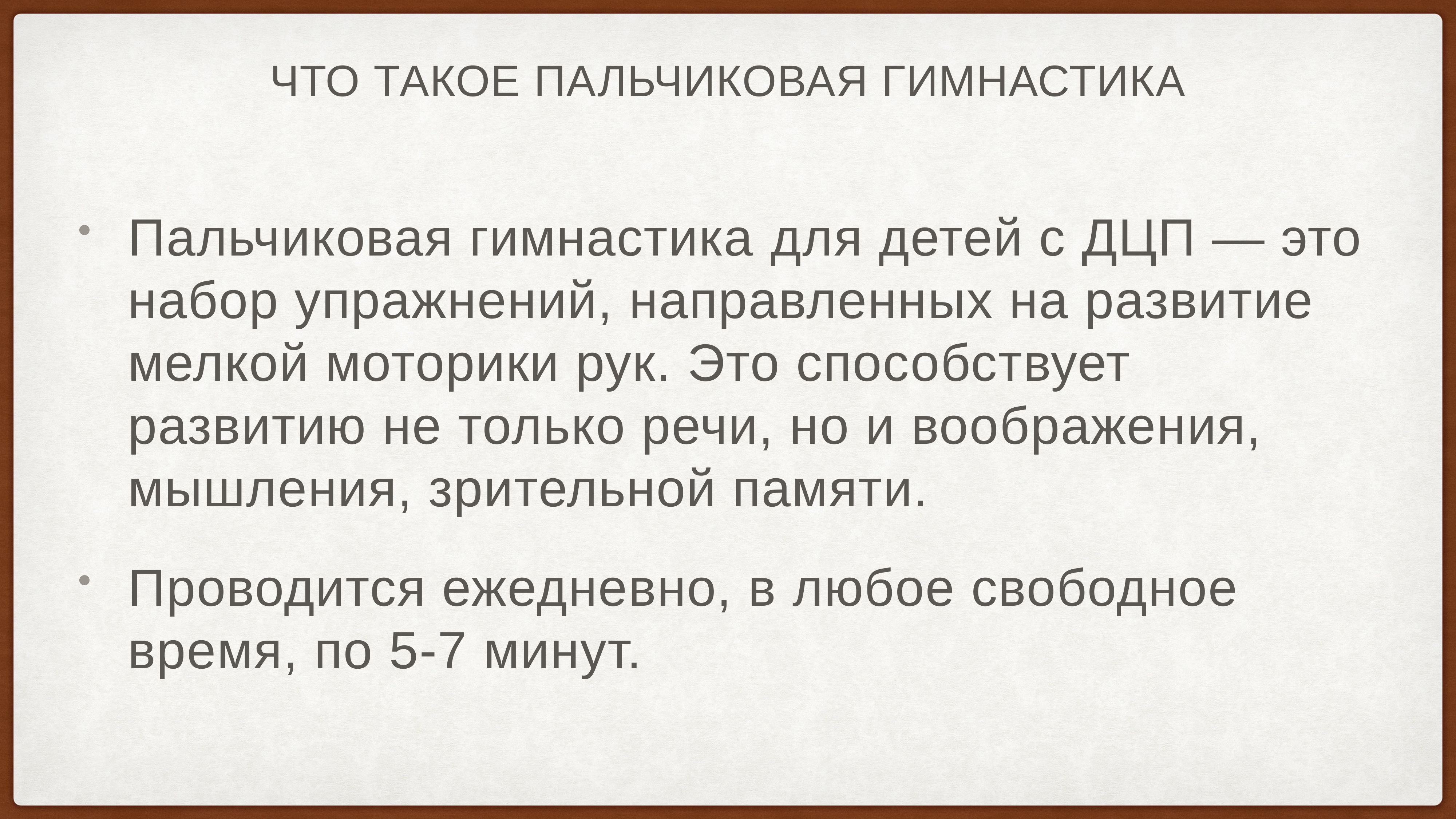

# Что такое пальчиковая гимнастика
Пальчиковая гимнастика для детей с ДЦП — это набор упражнений, направленных на развитие мелкой моторики рук. Это способствует развитию не только речи, но и воображения, мышления, зрительной памяти.
Проводится ежедневно, в любое свободное время, по 5-7 минут.